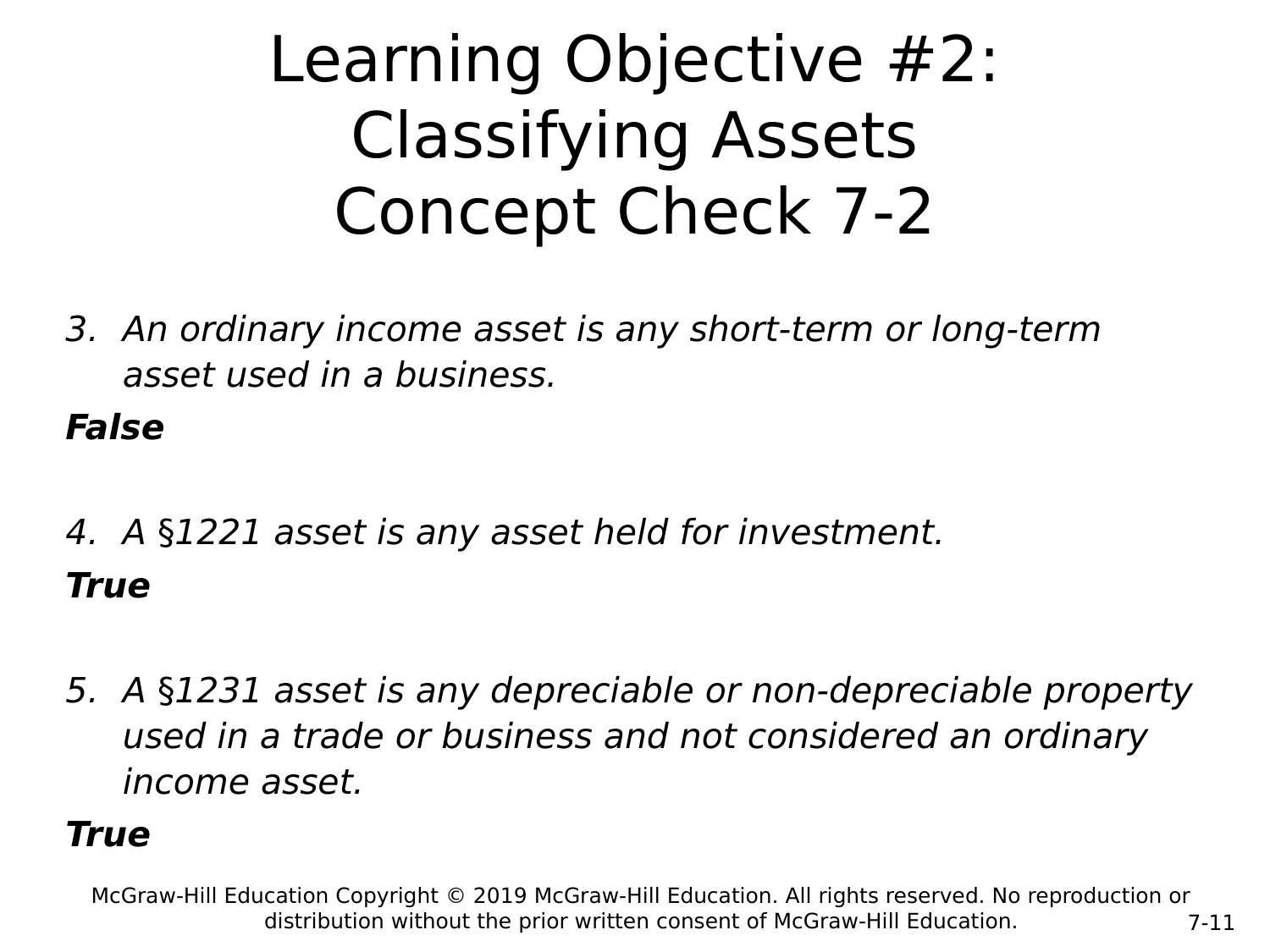

# Learning Objective #2: Classifying Assets Concept Check 7-2
An ordinary income asset is any short-term or long-term asset used in a business.
False

A §1221 asset is any asset held for investment.
True

A §1231 asset is any depreciable or non-depreciable property used in a trade or business and not considered an ordinary income asset.
True
McGraw-Hill Education Copyright © 2019 McGraw-Hill Education. All rights reserved. No reproduction or distribution without the prior written consent of McGraw-Hill Education.
7-11